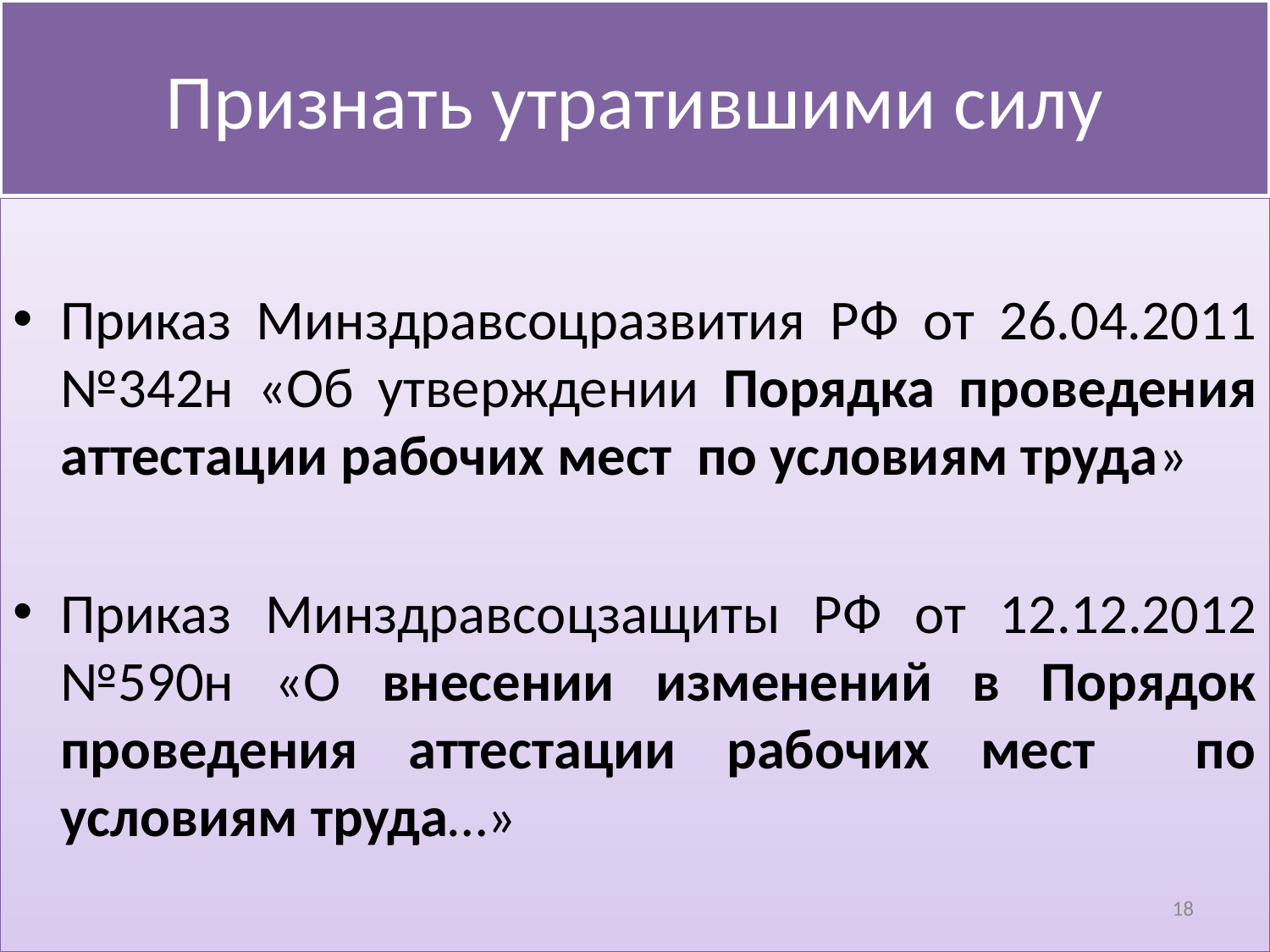

# Признать утратившими силу

Приказ Минздравсоцразвития РФ от 26.04.2011 №342н «Об утверждении Порядка проведения аттестации рабочих мест  по условиям труда»

Приказ Минздравсоцзащиты РФ от 12.12.2012 №590н «О внесении изменений в Порядок проведения аттестации рабочих мест  по условиям труда…»
18